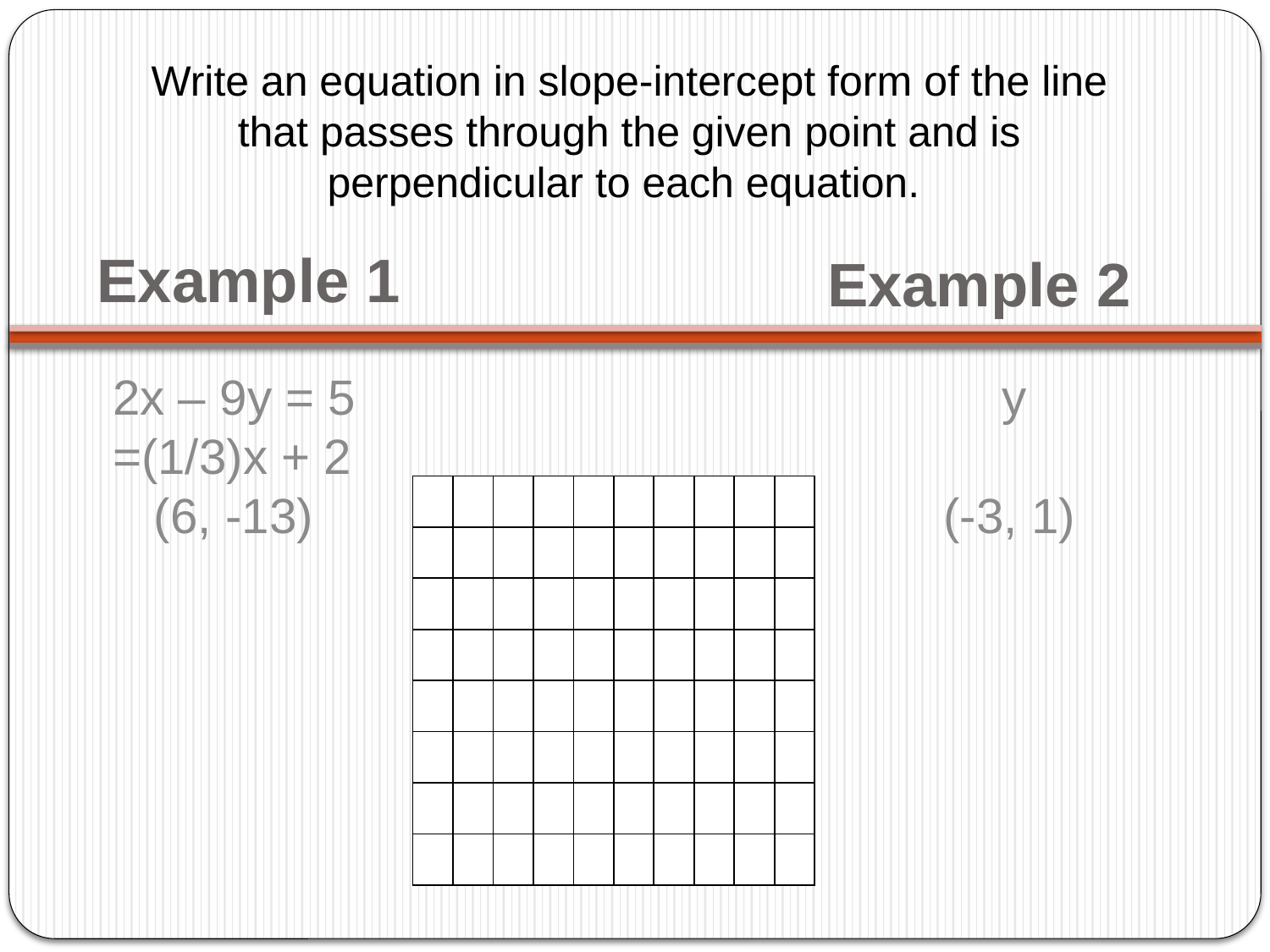

Write an equation in slope-intercept form of the line that passes through the given point and is perpendicular to each equation.

# Example 1
Example 2
2x – 9y = 5 				 	y =(1/3)x + 2
   (6, -13)					     (-3, 1)
|  |  |  |  |  |  |  |  |  |  |
| --- | --- | --- | --- | --- | --- | --- | --- | --- | --- |
|  |  |  |  |  |  |  |  |  |  |
|  |  |  |  |  |  |  |  |  |  |
|  |  |  |  |  |  |  |  |  |  |
|  |  |  |  |  |  |  |  |  |  |
|  |  |  |  |  |  |  |  |  |  |
|  |  |  |  |  |  |  |  |  |  |
|  |  |  |  |  |  |  |  |  |  |